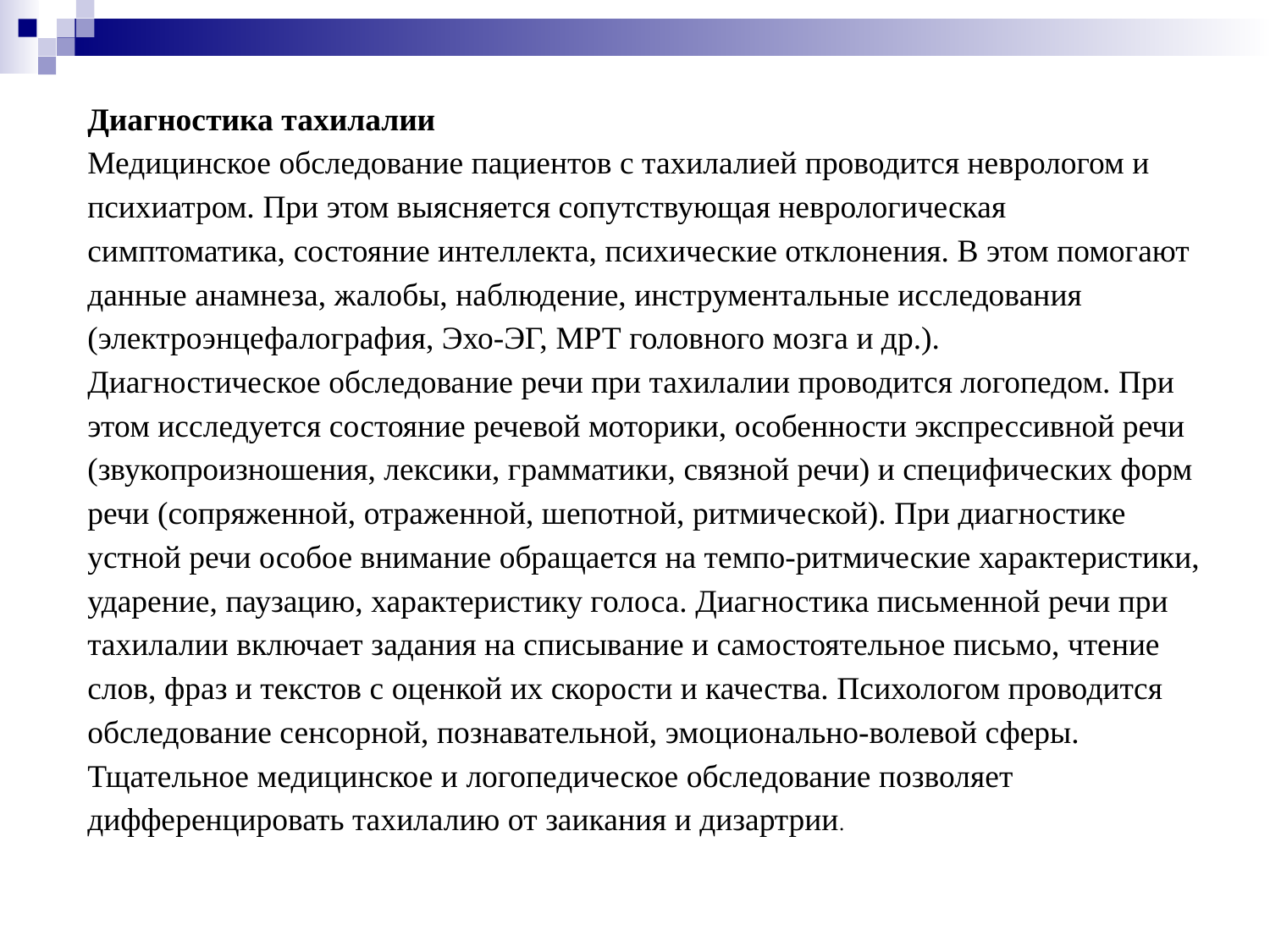

# Диагностика тахилалии Медицинское обследование пациентов с тахилалией проводится неврологом и психиатром. При этом выясняется сопутствующая неврологическая симптоматика, состояние интеллекта, психические отклонения. В этом помогают данные анамнеза, жалобы, наблюдение, инструментальные исследования (электроэнцефалография, Эхо-ЭГ, МРТ головного мозга и др.). Диагностическое обследование речи при тахилалии проводится логопедом. При этом исследуется состояние речевой моторики, особенности экспрессивной речи (звукопроизношения, лексики, грамматики, связной речи) и специфических форм речи (сопряженной, отраженной, шепотной, ритмической). При диагностике устной речи особое внимание обращается на темпо-ритмические характеристики, ударение, паузацию, характеристику голоса. Диагностика письменной речи при тахилалии включает задания на списывание и самостоятельное письмо, чтение слов, фраз и текстов с оценкой их скорости и качества. Психологом проводится обследование сенсорной, познавательной, эмоционально-волевой сферы. Тщательное медицинское и логопедическое обследование позволяет дифференцировать тахилалию от заикания и дизартрии.